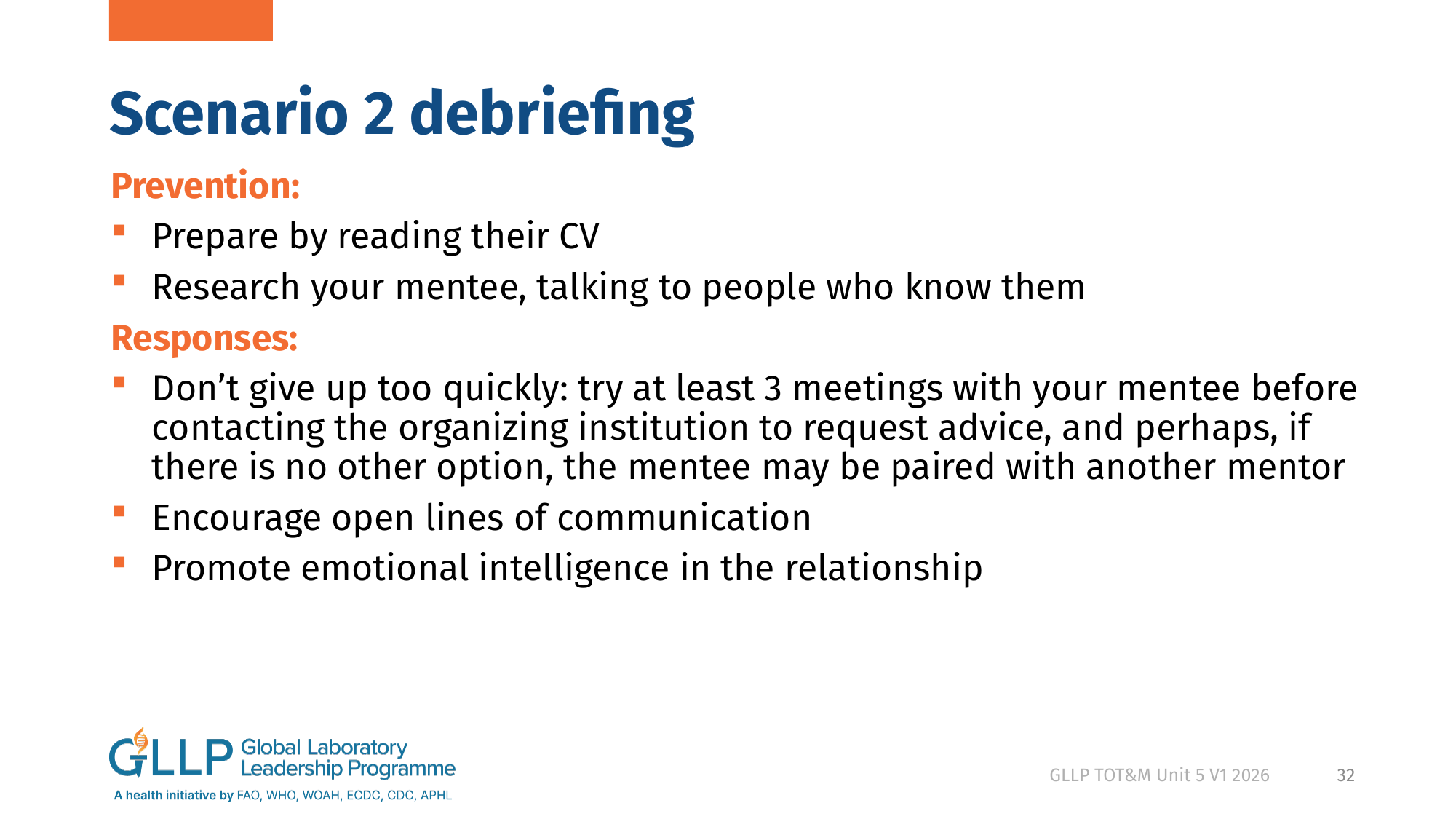

# Scenario 2 debriefing
Prevention:
Prepare by reading their CV
Research your mentee, talking to people who know them
Responses:
Don’t give up too quickly: try at least 3 meetings with your mentee before contacting the organizing institution to request advice, and perhaps, if there is no other option, the mentee may be paired with another mentor
Encourage open lines of communication
Promote emotional intelligence in the relationship
GLLP TOT&M Unit 5 V1 2026
32